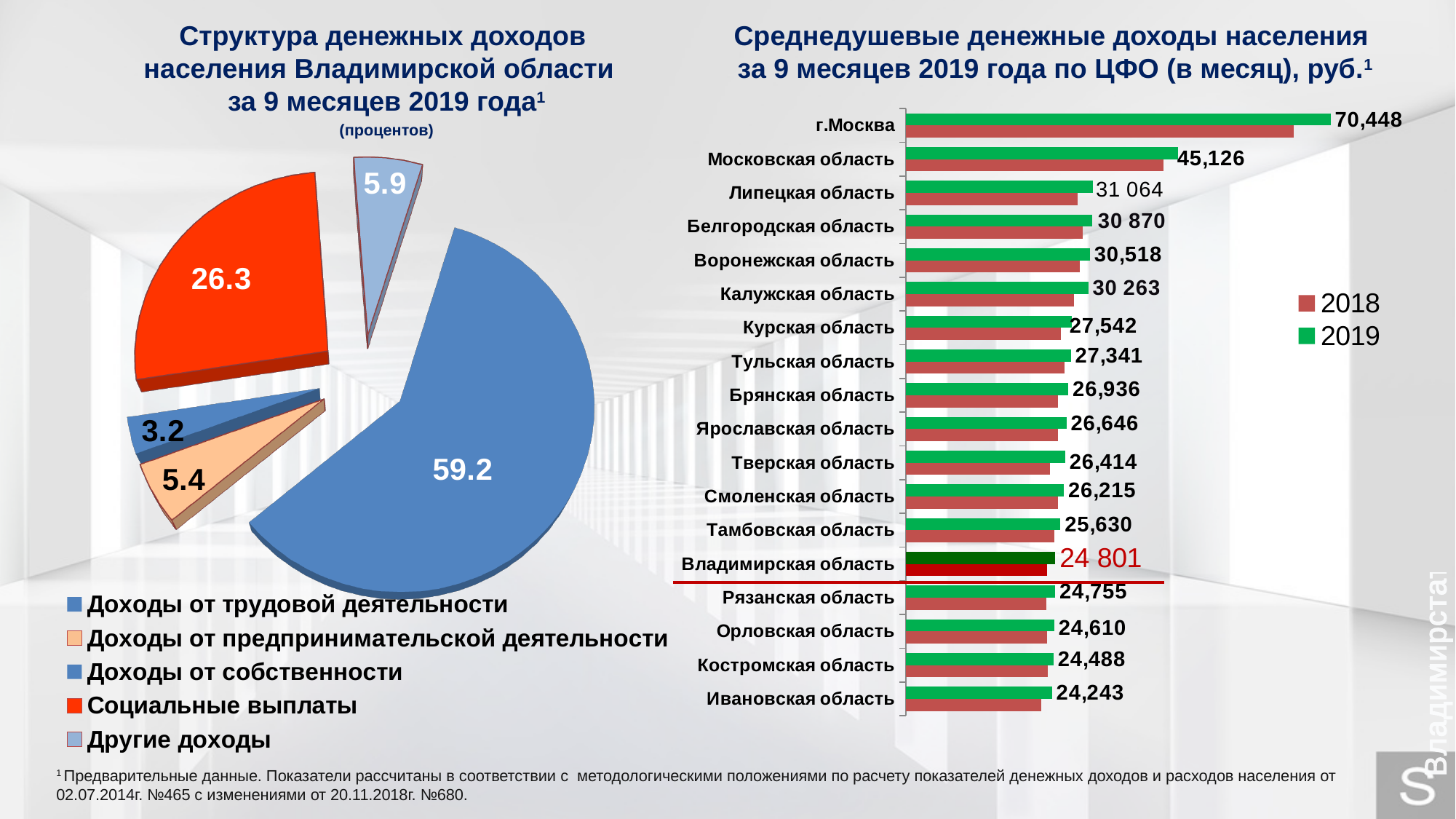

Структура денежных доходов
населения Владимирской области
за 9 месяцев 2019 года1
(процентов)
Среднедушевые денежные доходы населения
за 9 месяцев 2019 года по ЦФО (в месяц), руб.1

### Chart

| Category | 2019 | 2018 |
|---|---|---|
| г.Москва | 70448.0 | 64345.0 |
| Московская область | 45126.0 | 42687.0 |
| Липецкая область | 31064.0 | 28431.0 |
| Белгородская область | 30870.0 | 29360.0 |
| Воронежская область | 30518.0 | 28874.0 |
| Калужская область | 30263.0 | 27939.0 |
| Курская область | 27542.0 | 25748.0 |
| Тульская область | 27341.0 | 26295.0 |
| Брянская область | 26936.0 | 25199.0 |
| Ярославская область | 26646.0 | 25207.0 |
| Тверская область | 26414.0 | 23876.0 |
| Смоленская область | 26215.0 | 25176.0 |
| Тамбовская область | 25630.0 | 24608.0 |
| Владимирская область | 24801.0 | 23355.0 |
| Рязанская область | 24755.0 | 23254.0 |
| Орловская область | 24610.0 | 23443.0 |
| Костромская область | 24488.0 | 23584.0 |
| Ивановская область | 24243.0 | 22466.0 |

[unsupported chart]

Владимирстат
1 Предварительные данные. Показатели рассчитаны в соответствии с  методологическими положениями по расчету показателей денежных доходов и расходов населения от 02.07.2014г. №465 с изменениями от 20.11.2018г. №680.